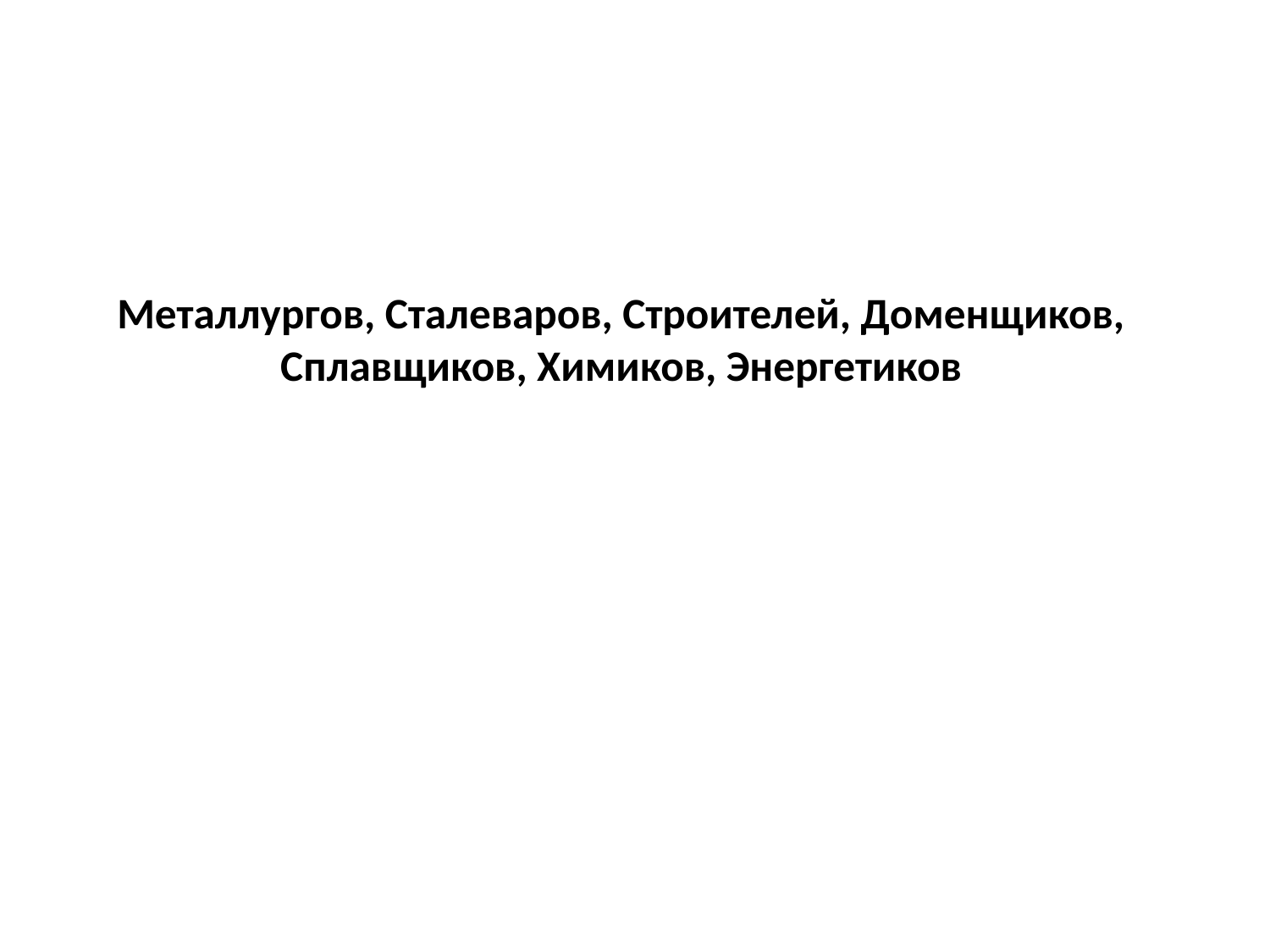

# Металлургов, Сталеваров, Строителей, Доменщиков, Сплавщиков, Химиков, Энергетиков